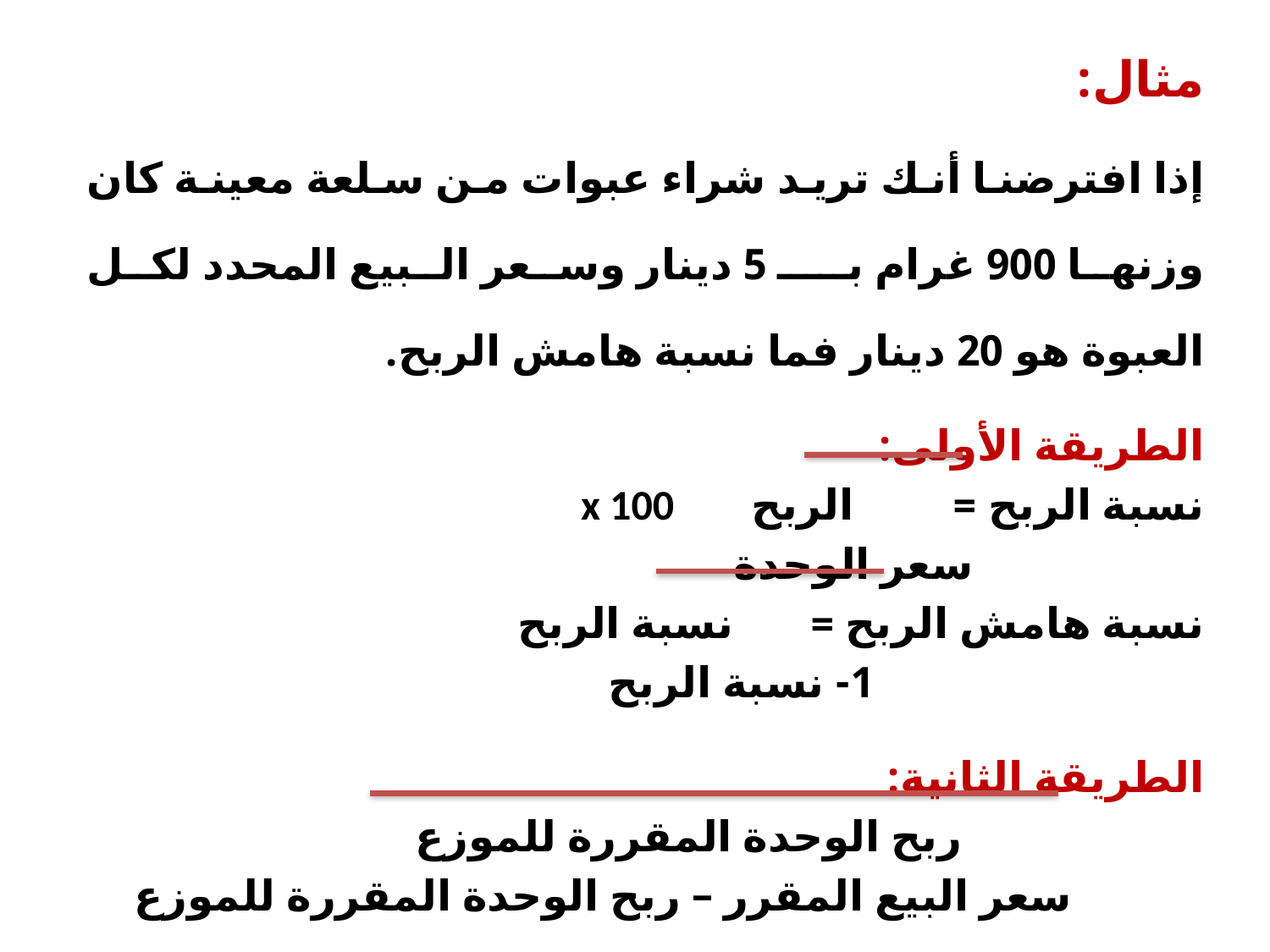

مثال:
إذا افترضنا أنك تريد شراء عبوات من سلعة معينة كان وزنها 900 غرام بـــ 5 دينار وسعر البيع المحدد لكل العبوة هو 20 دينار فما نسبة هامش الربح.
الطريقة الأولى:
نسبة الربح =         الربح       x 100
                     سعر الوحدة
نسبة هامش الربح =       نسبة الربح
                              1- نسبة الربح
الطريقة الثانية:
                      ربح الوحدة المقررة للموزع
            سعر البيع المقرر – ربح الوحدة المقررة للموزع